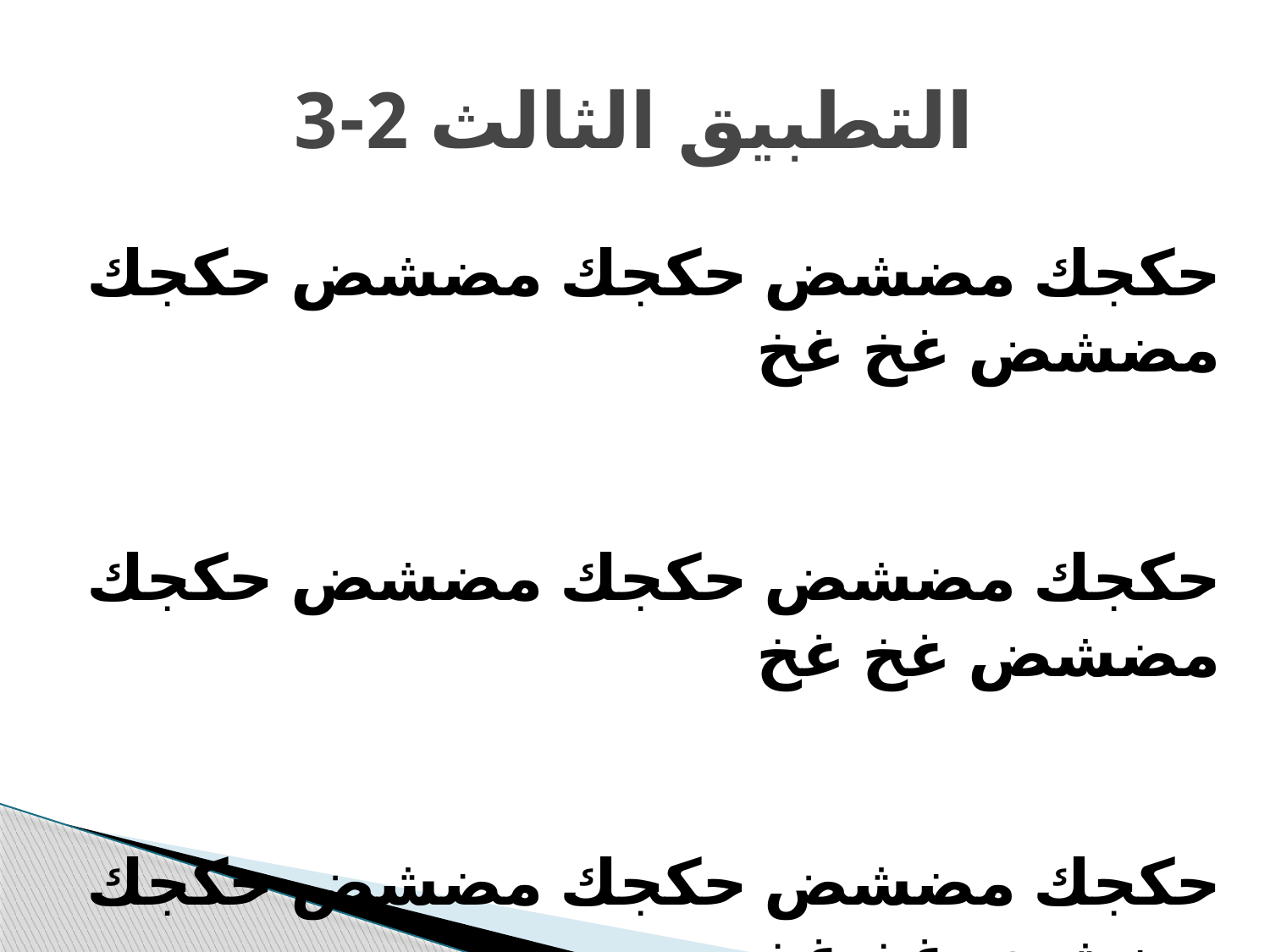

# التطبيق الثالث 2-3
حكجك مضشض حكجك مضشض حكجك مضشض غخ غخ
حكجك مضشض حكجك مضشض حكجك مضشض غخ غخ
حكجك مضشض حكجك مضشض حكجك مضشض غخ غخ